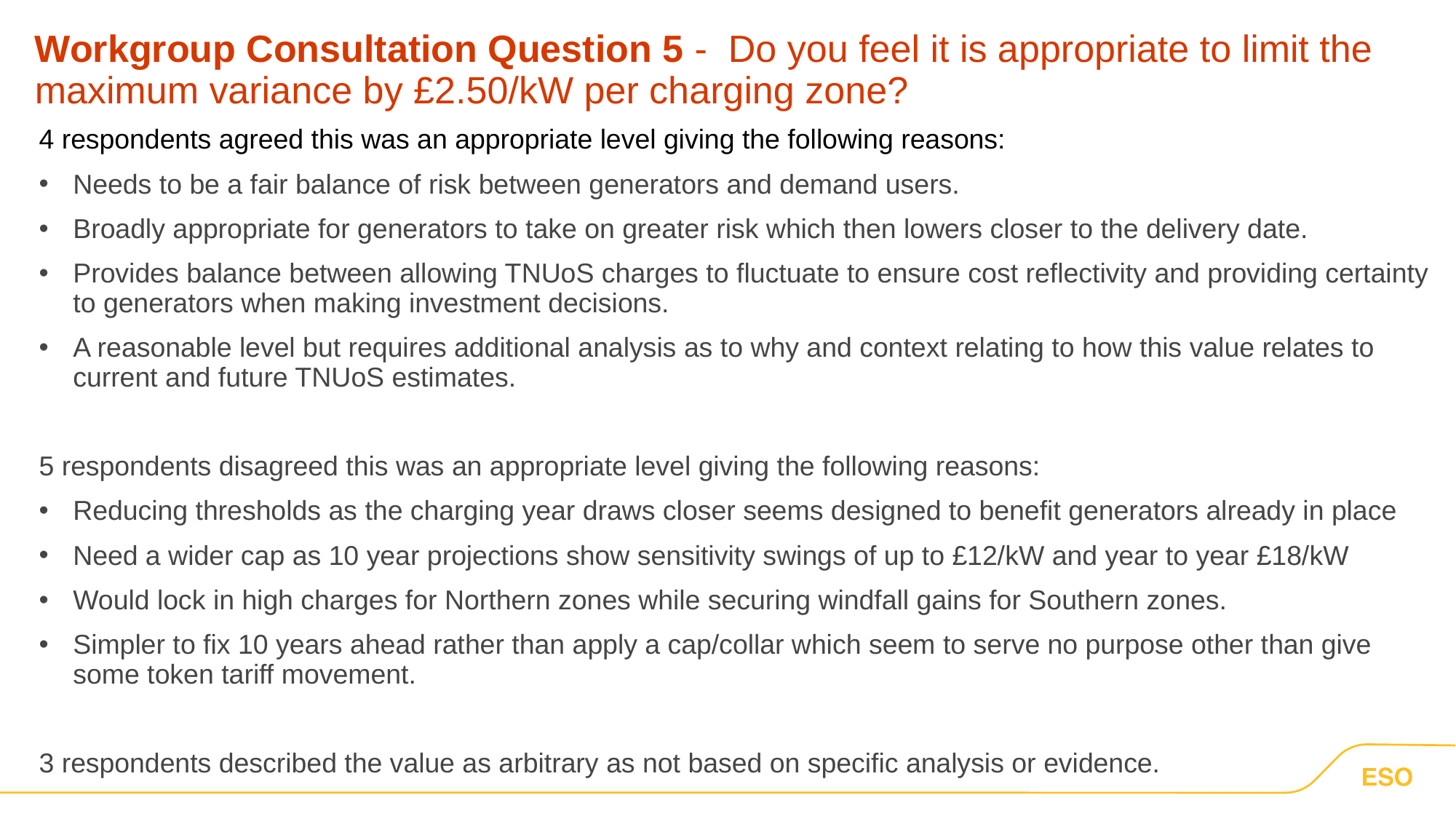

# Workgroup Consultation Question 5 -  Do you feel it is appropriate to limit the maximum variance by £2.50/kW per charging zone?
4 respondents agreed this was an appropriate level giving the following reasons:
Needs to be a fair balance of risk between generators and demand users.
Broadly appropriate for generators to take on greater risk which then lowers closer to the delivery date.
Provides balance between allowing TNUoS charges to fluctuate to ensure cost reflectivity and providing certainty to generators when making investment decisions.
A reasonable level but requires additional analysis as to why and context relating to how this value relates to current and future TNUoS estimates.

5 respondents disagreed this was an appropriate level giving the following reasons:
Reducing thresholds as the charging year draws closer seems designed to benefit generators already in place
Need a wider cap as 10 year projections show sensitivity swings of up to £12/kW and year to year £18/kW
Would lock in high charges for Northern zones while securing windfall gains for Southern zones.
Simpler to fix 10 years ahead rather than apply a cap/collar which seem to serve no purpose other than give some token tariff movement.

3 respondents described the value as arbitrary as not based on specific analysis or evidence.